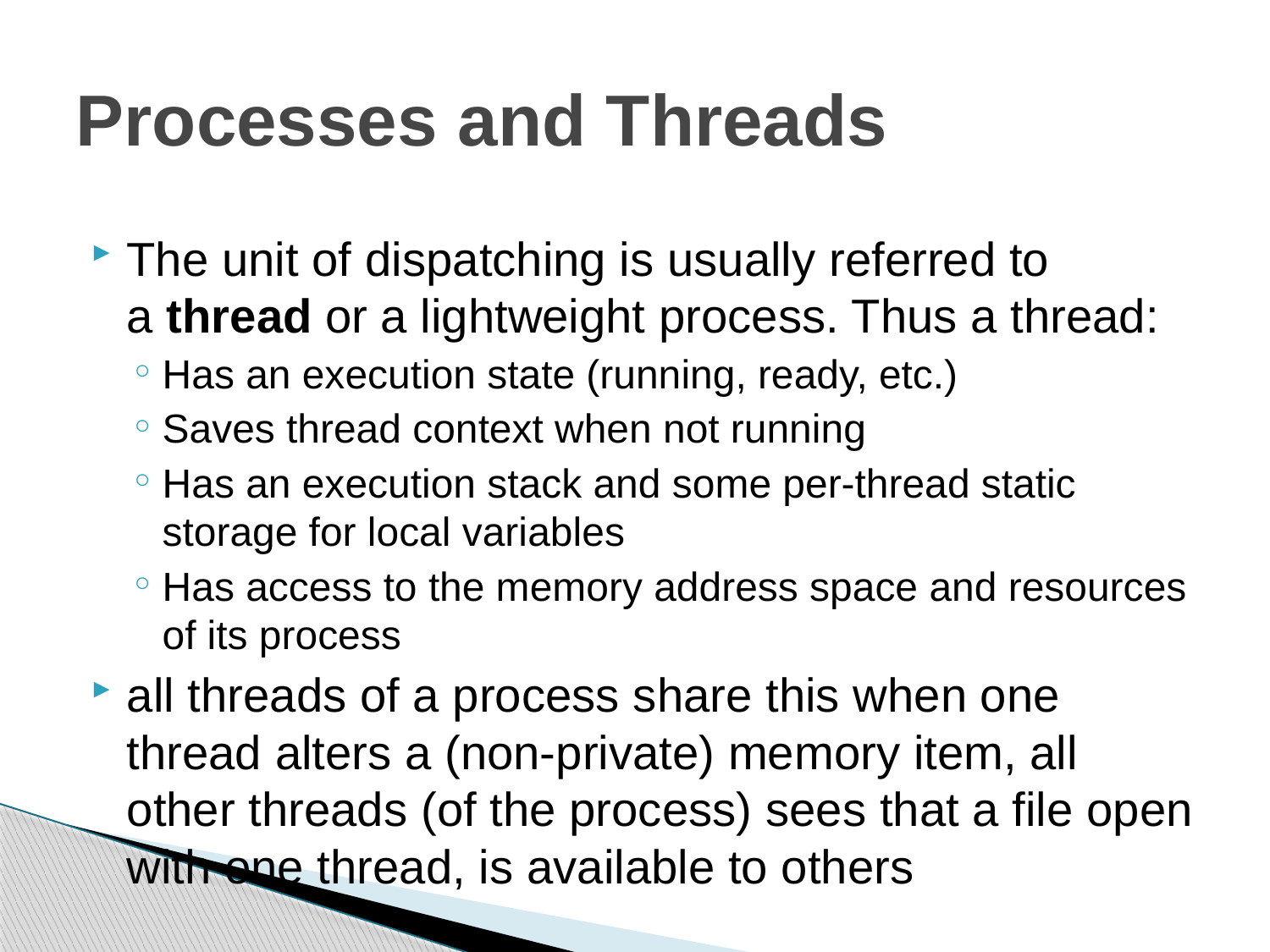

# Processes and Threads
The unit of dispatching is usually referred to a thread or a lightweight process. Thus a thread:
Has an execution state (running, ready, etc.)
Saves thread context when not running
Has an execution stack and some per-thread static storage for local variables
Has access to the memory address space and resources of its process
all threads of a process share this when one thread alters a (non-private) memory item, all other threads (of the process) sees that a file open with one thread, is available to others